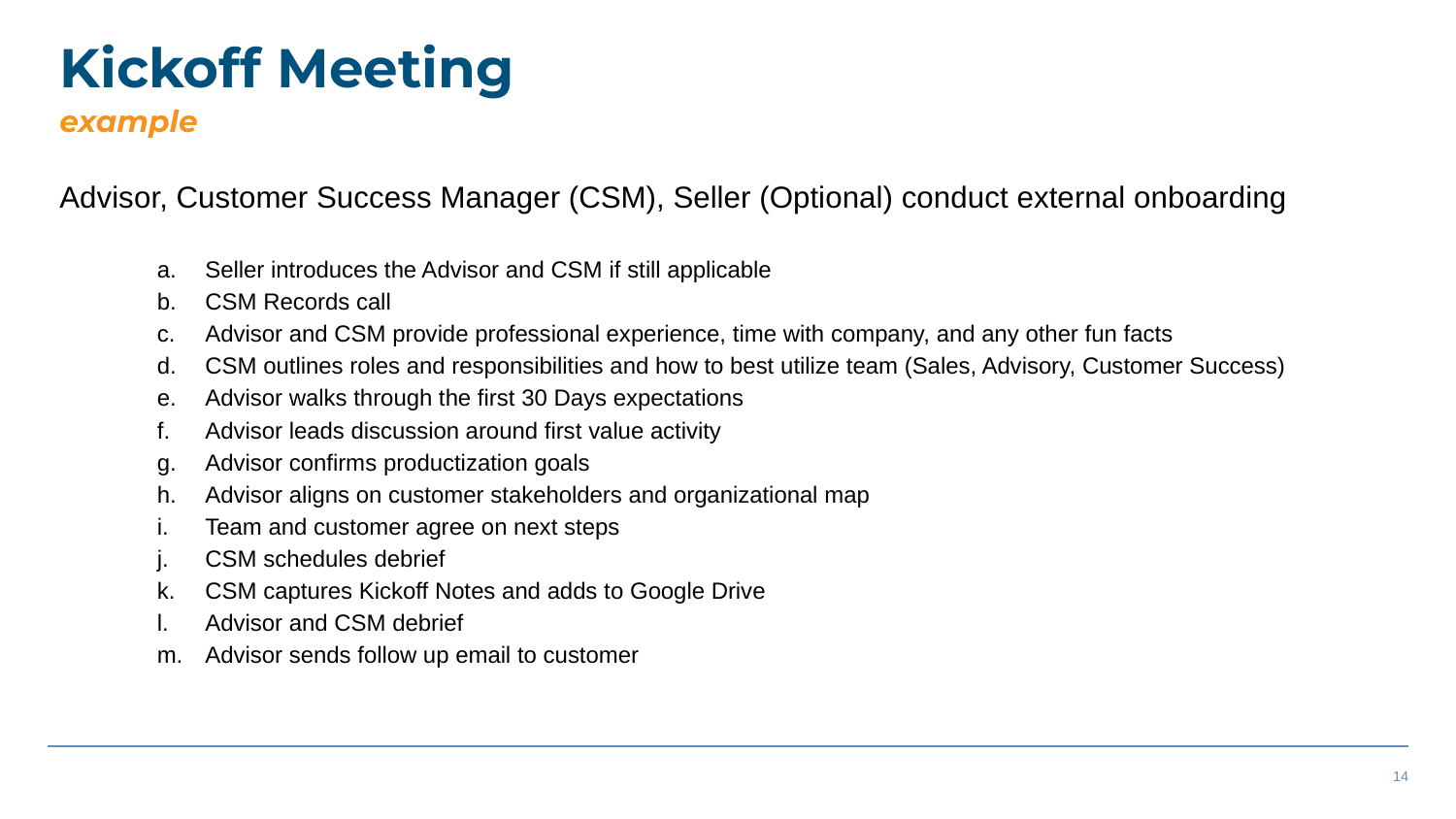

# Kickoff Meeting
example
Advisor, Customer Success Manager (CSM), Seller (Optional) conduct external onboarding
Seller introduces the Advisor and CSM if still applicable
CSM Records call
Advisor and CSM provide professional experience, time with company, and any other fun facts
CSM outlines roles and responsibilities and how to best utilize team (Sales, Advisory, Customer Success)
Advisor walks through the first 30 Days expectations
Advisor leads discussion around first value activity
Advisor confirms productization goals
Advisor aligns on customer stakeholders and organizational map
Team and customer agree on next steps
CSM schedules debrief
CSM captures Kickoff Notes and adds to Google Drive
Advisor and CSM debrief
Advisor sends follow up email to customer